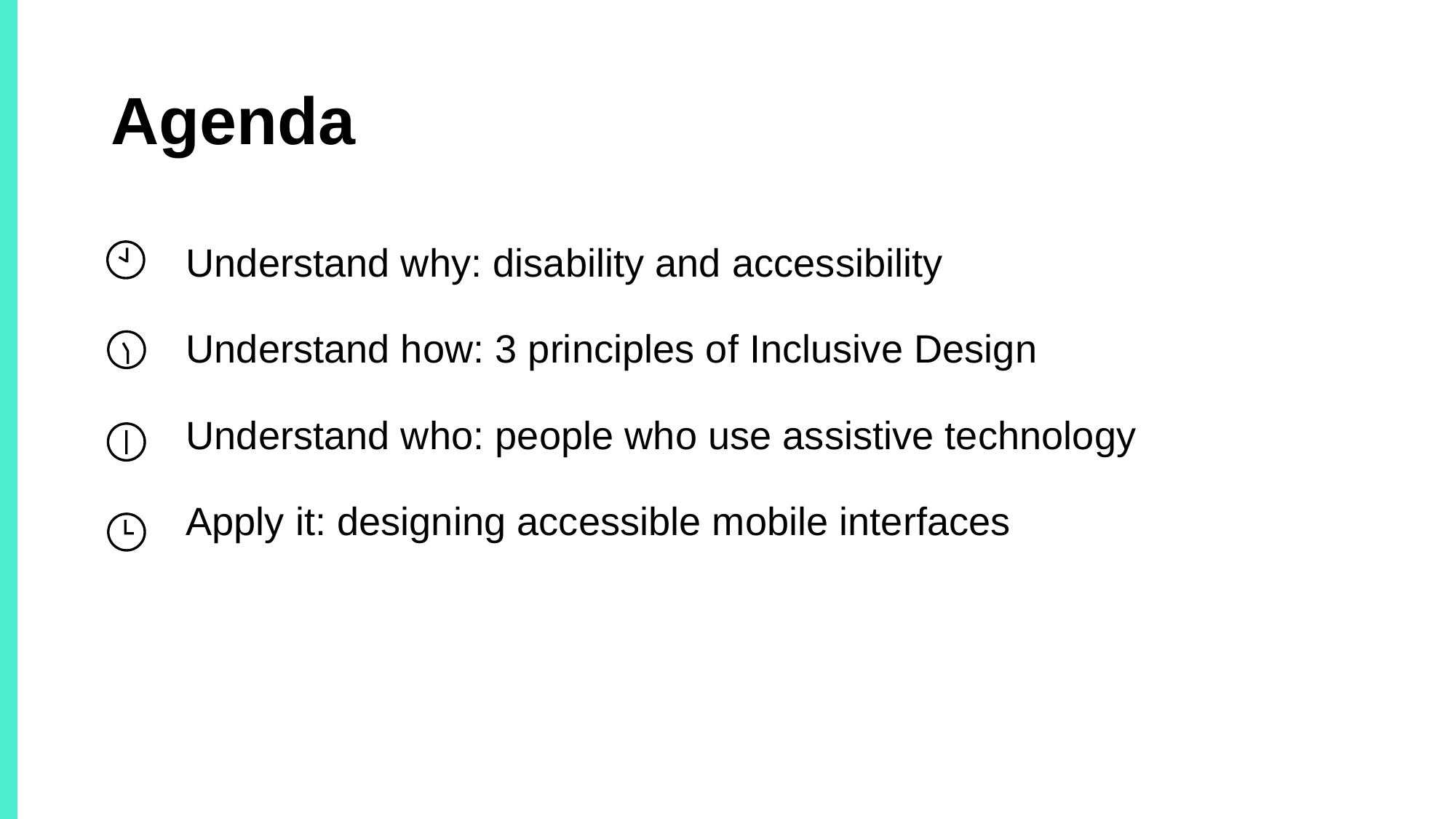

# Agenda
Understand why: disability and accessibility
Understand how: 3 principles of Inclusive Design
Understand who: people who use assistive technology
Apply it: designing accessible mobile interfaces